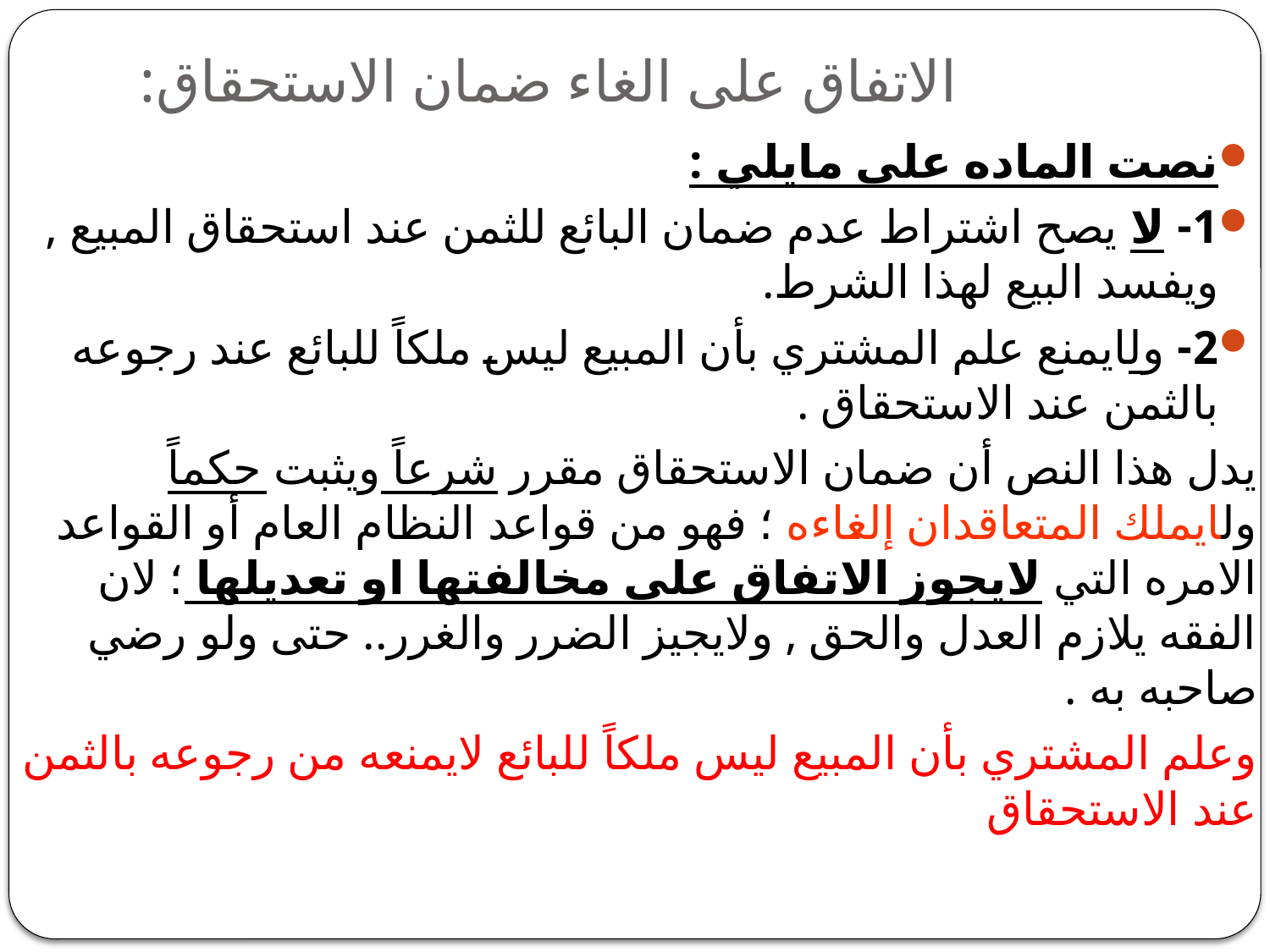

# الاتفاق على الغاء ضمان الاستحقاق:
نصت الماده على مايلي :
1- لا يصح اشتراط عدم ضمان البائع للثمن عند استحقاق المبيع , ويفسد البيع لهذا الشرط.
2- ولايمنع علم المشتري بأن المبيع ليس ملكاً للبائع عند رجوعه بالثمن عند الاستحقاق .
يدل هذا النص أن ضمان الاستحقاق مقرر شرعاً ويثبت حكماً ولايملك المتعاقدان إلغاءه ؛ فهو من قواعد النظام العام أو القواعد الامره التي لايجوز الاتفاق على مخالفتها او تعديلها ؛ لان الفقه يلازم العدل والحق , ولايجيز الضرر والغرر.. حتى ولو رضي صاحبه به .
وعلم المشتري بأن المبيع ليس ملكاً للبائع لايمنعه من رجوعه بالثمن عند الاستحقاق